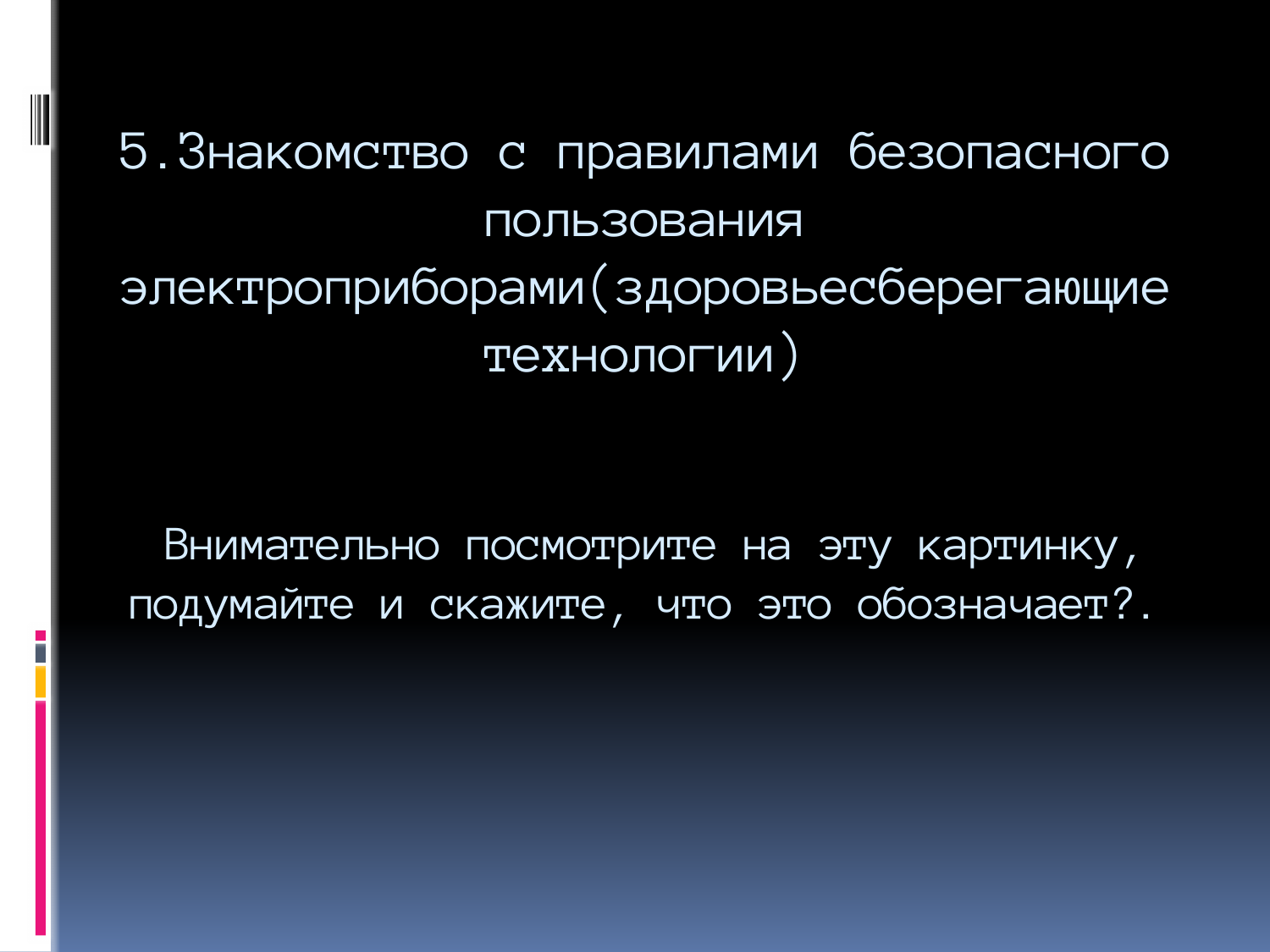

# 5.Знакомство с правилами безопасного пользования электроприборами(здоровьесберегающие технологии) Внимательно посмотрите на эту картинку, подумайте и скажите, что это обозначает?.